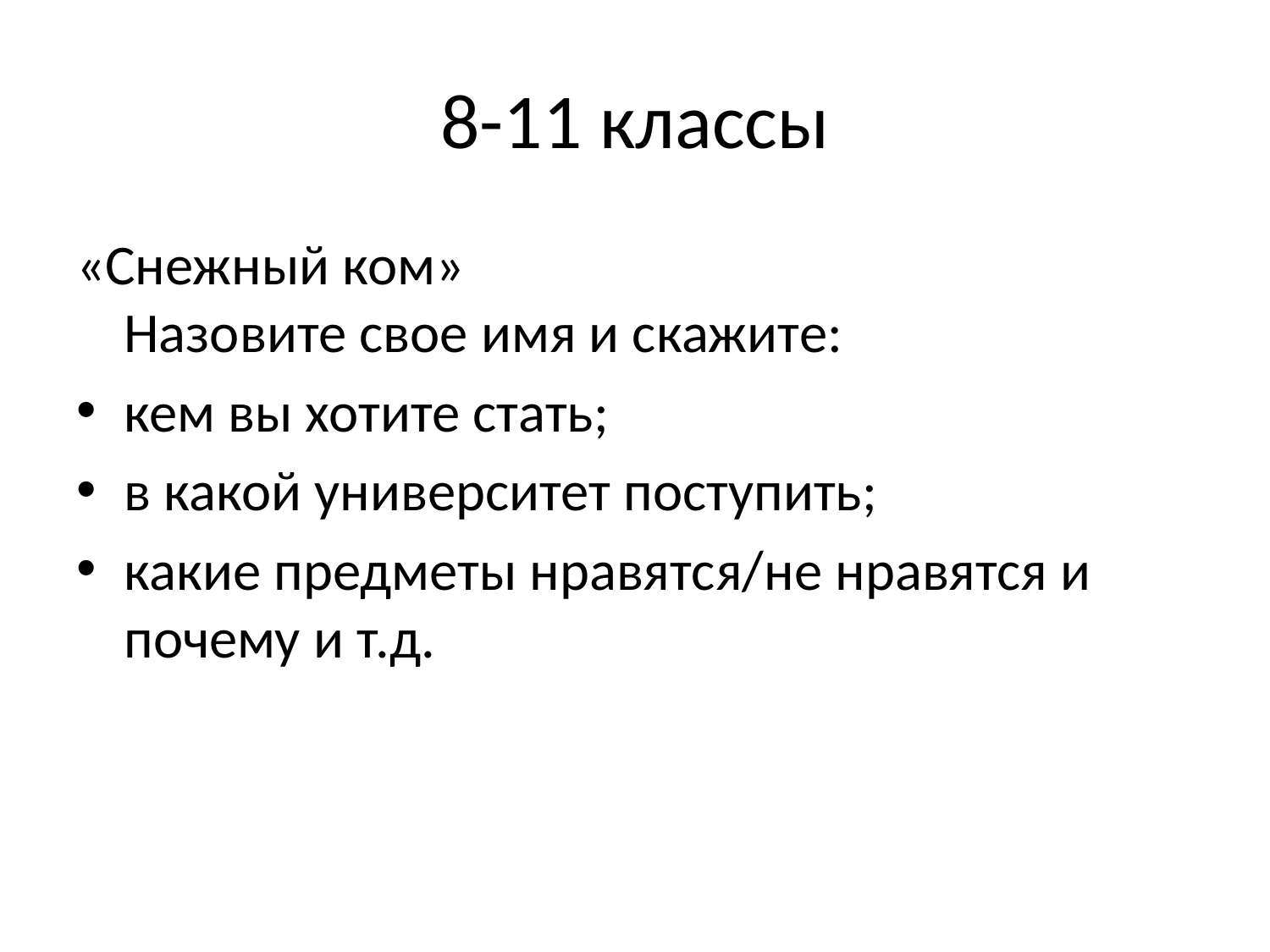

# 8-11 классы
«Снежный ком»
Назовите свое имя и скажите:
кем вы хотите стать;
в какой университет поступить;
какие предметы нравятся/не нравятся и почему и т.д.